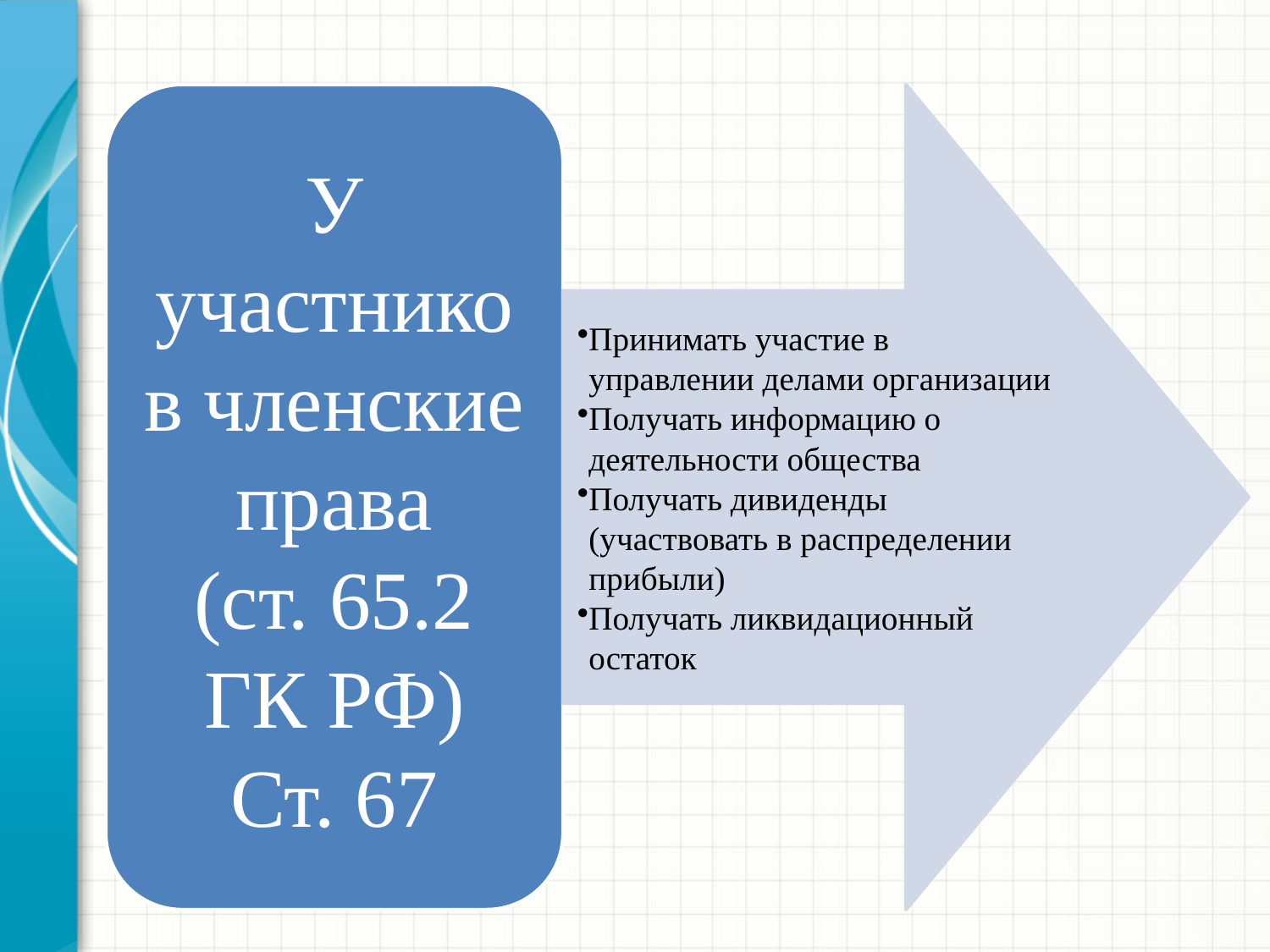

Ст. 67
Принимать участие в управлении делами организации
Получать ликвидационный остаток